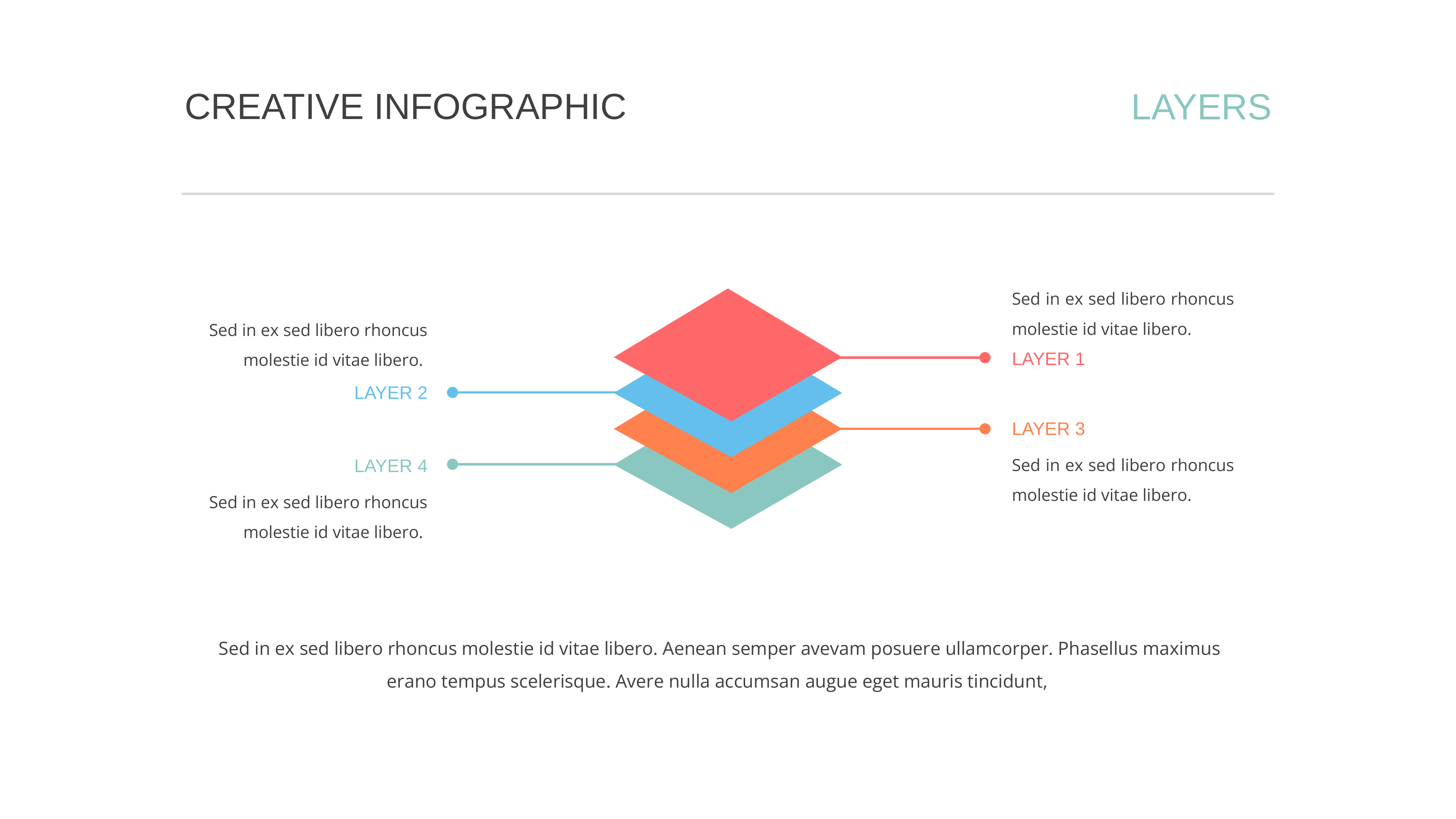

CREATIVE INFOGRAPHIC
LAYERS
Sed in ex sed libero rhoncus molestie id vitae libero.

Sed in ex sed libero rhoncus molestie id vitae libero.

LAYER 1

LAYER 2

LAYER 3
Sed in ex sed libero rhoncus molestie id vitae libero.
LAYER 4
Sed in ex sed libero rhoncus molestie id vitae libero.
Sed in ex sed libero rhoncus molestie id vitae libero. Aenean semper avevam posuere ullamcorper. Phasellus maximus erano tempus scelerisque. Avere nulla accumsan augue eget mauris tincidunt,